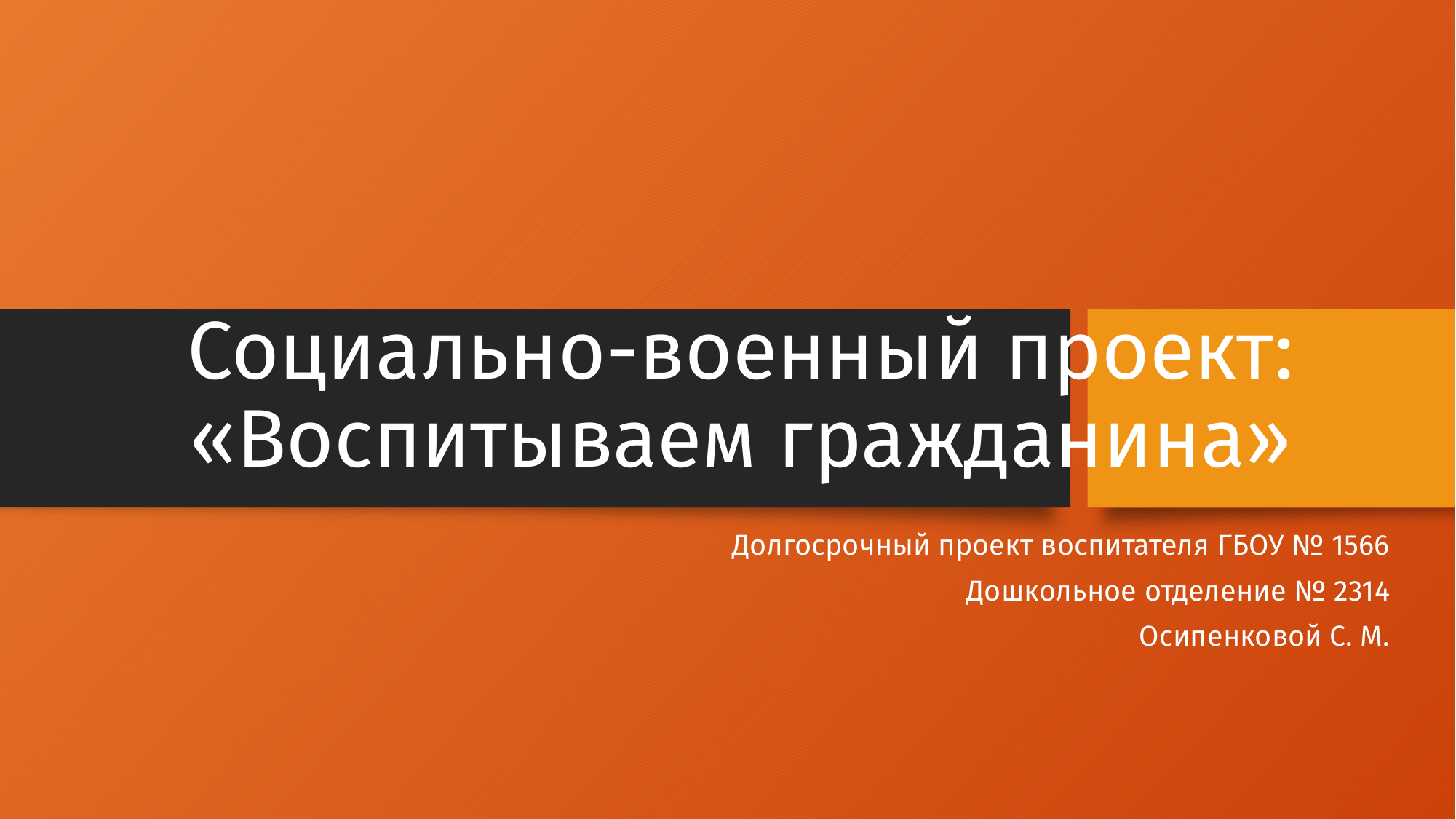

# Социально-военный проект: «Воспитываем гражданина»
Долгосрочный проект воспитателя ГБОУ № 1566
Дошкольное отделение № 2314
Осипенковой С. М.